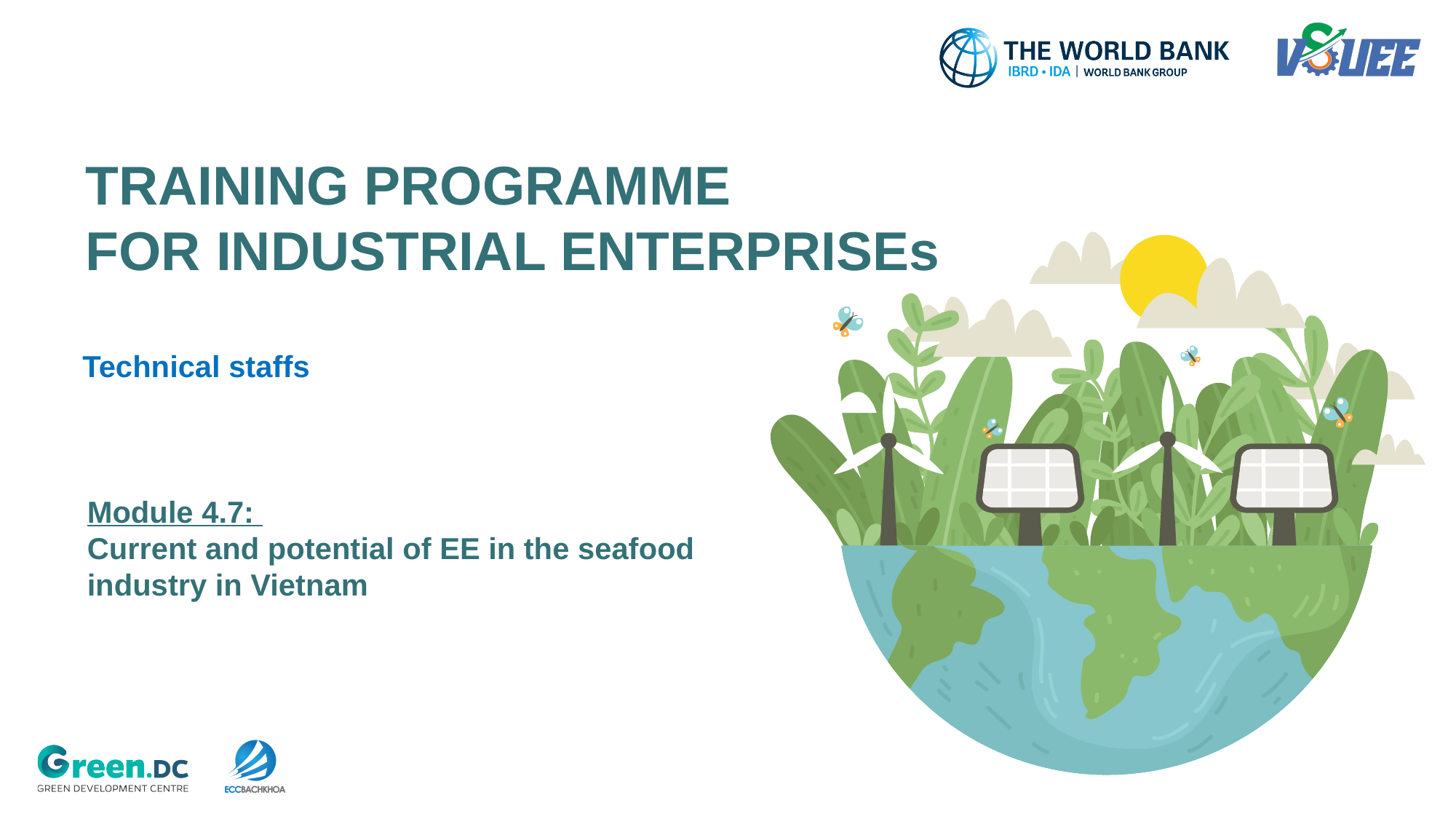

# TRAINING PROGRAMME FOR INDUSTRIAL ENTERPRISEs

Technical staffs
Module 4.7:
Current and potential of EE in the seafood industry in Vietnam